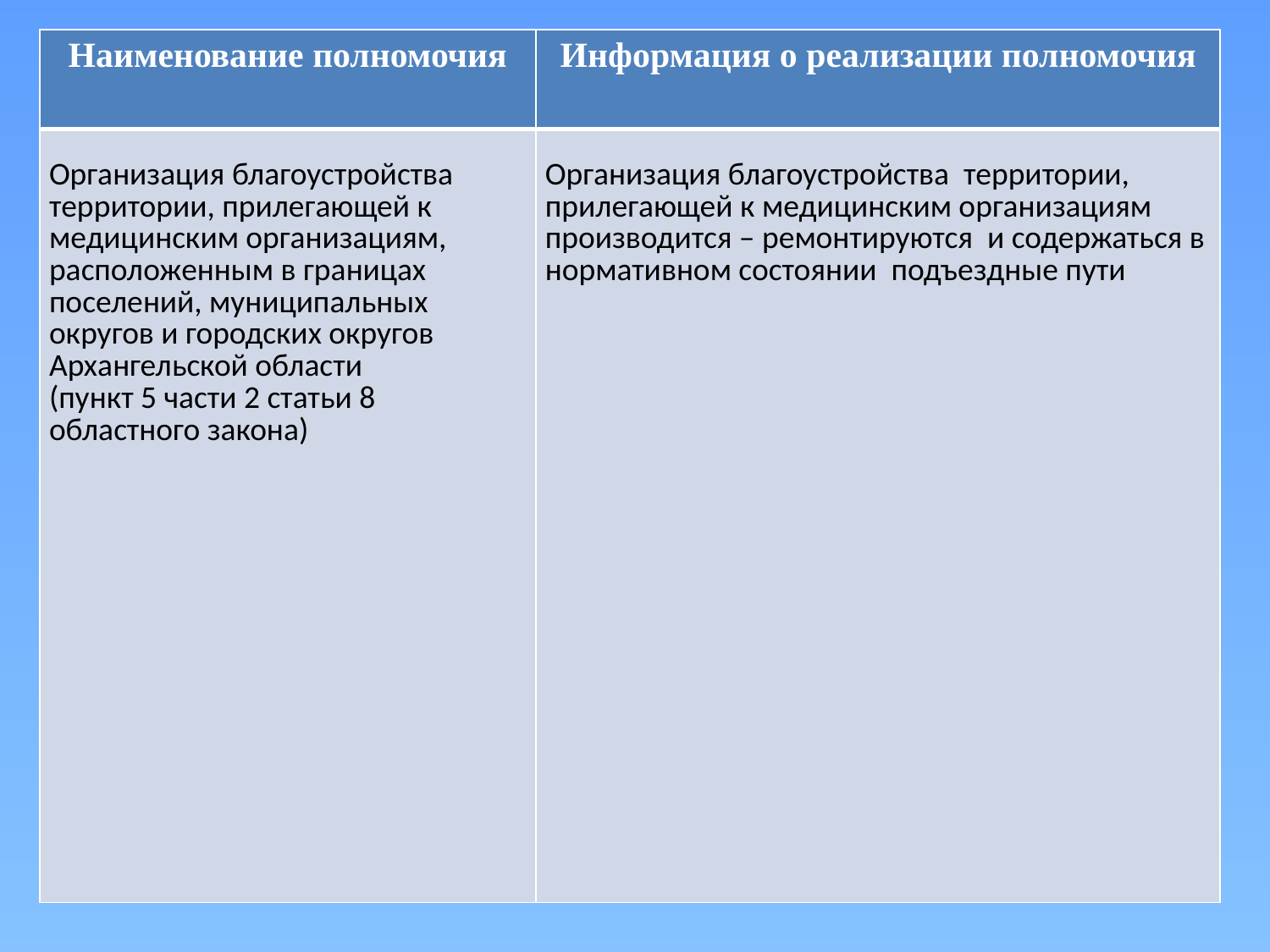

| Наименование полномочия | Информация о реализации полномочия |
| --- | --- |
| Организация благоустройства территории, прилегающей к медицинским организациям, расположенным в границах поселений, муниципальных округов и городских округов Архангельской области (пункт 5 части 2 статьи 8 областного закона) | Организация благоустройства территории, прилегающей к медицинским организациям производится – ремонтируются и содержаться в нормативном состоянии подъездные пути |